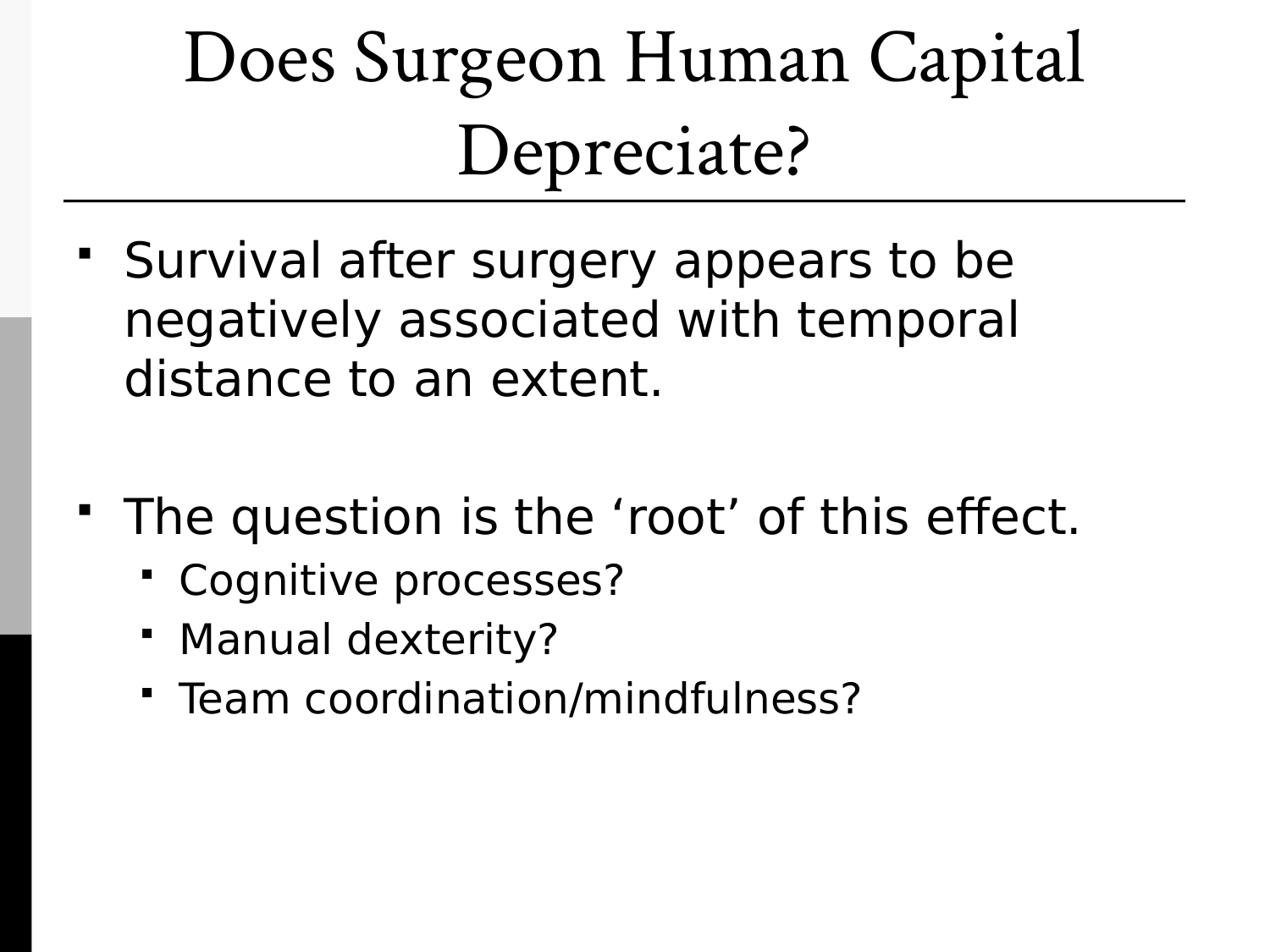

# Does Surgeon Human Capital Depreciate?
Survival after surgery appears to be negatively associated with temporal distance to an extent.

The question is the ‘root’ of this effect.
Cognitive processes?
Manual dexterity?
Team coordination/mindfulness?